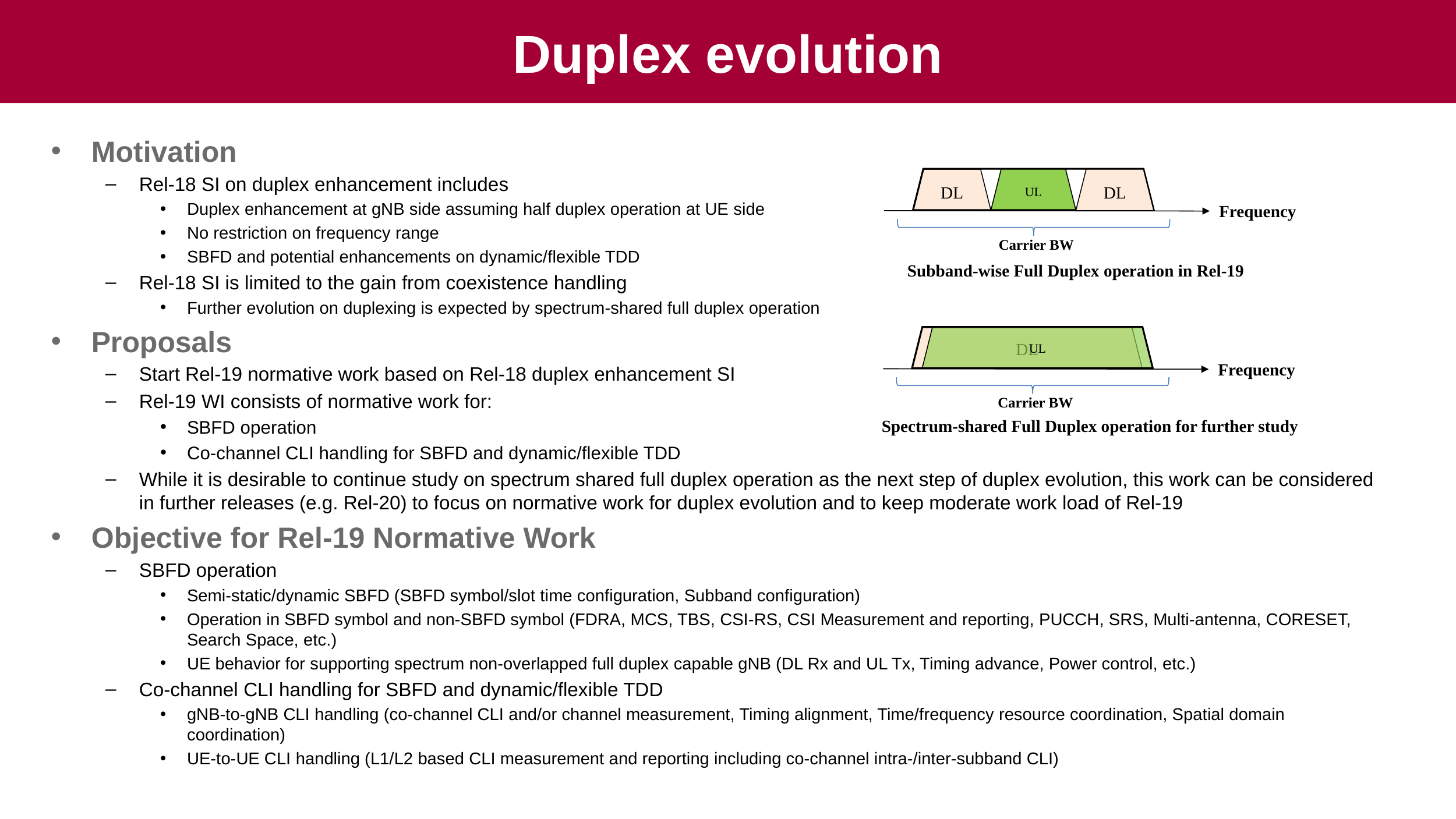

# Duplex evolution
Motivation
Rel-18 SI on duplex enhancement includes
Duplex enhancement at gNB side assuming half duplex operation at UE side
No restriction on frequency range
SBFD and potential enhancements on dynamic/flexible TDD
Rel-18 SI is limited to the gain from coexistence handling
Further evolution on duplexing is expected by spectrum-shared full duplex operation
Proposals
Start Rel-19 normative work based on Rel-18 duplex enhancement SI
Rel-19 WI consists of normative work for:
SBFD operation
Co-channel CLI handling for SBFD and dynamic/flexible TDD
While it is desirable to continue study on spectrum shared full duplex operation as the next step of duplex evolution, this work can be considered in further releases (e.g. Rel-20) to focus on normative work for duplex evolution and to keep moderate work load of Rel-19
Objective for Rel-19 Normative Work
SBFD operation
Semi-static/dynamic SBFD (SBFD symbol/slot time configuration, Subband configuration)
Operation in SBFD symbol and non-SBFD symbol (FDRA, MCS, TBS, CSI-RS, CSI Measurement and reporting, PUCCH, SRS, Multi-antenna, CORESET, Search Space, etc.)
UE behavior for supporting spectrum non-overlapped full duplex capable gNB (DL Rx and UL Tx, Timing advance, Power control, etc.)
Co-channel CLI handling for SBFD and dynamic/flexible TDD
gNB-to-gNB CLI handling (co-channel CLI and/or channel measurement, Timing alignment, Time/frequency resource coordination, Spatial domain coordination)
UE-to-UE CLI handling (L1/L2 based CLI measurement and reporting including co-channel intra-/inter-subband CLI)

UL
DL
DL
Frequency
Carrier BW

Subband-wise Full Duplex operation in Rel-19

UL
DL
Frequency
Carrier BW
Spectrum-shared Full Duplex operation for further study